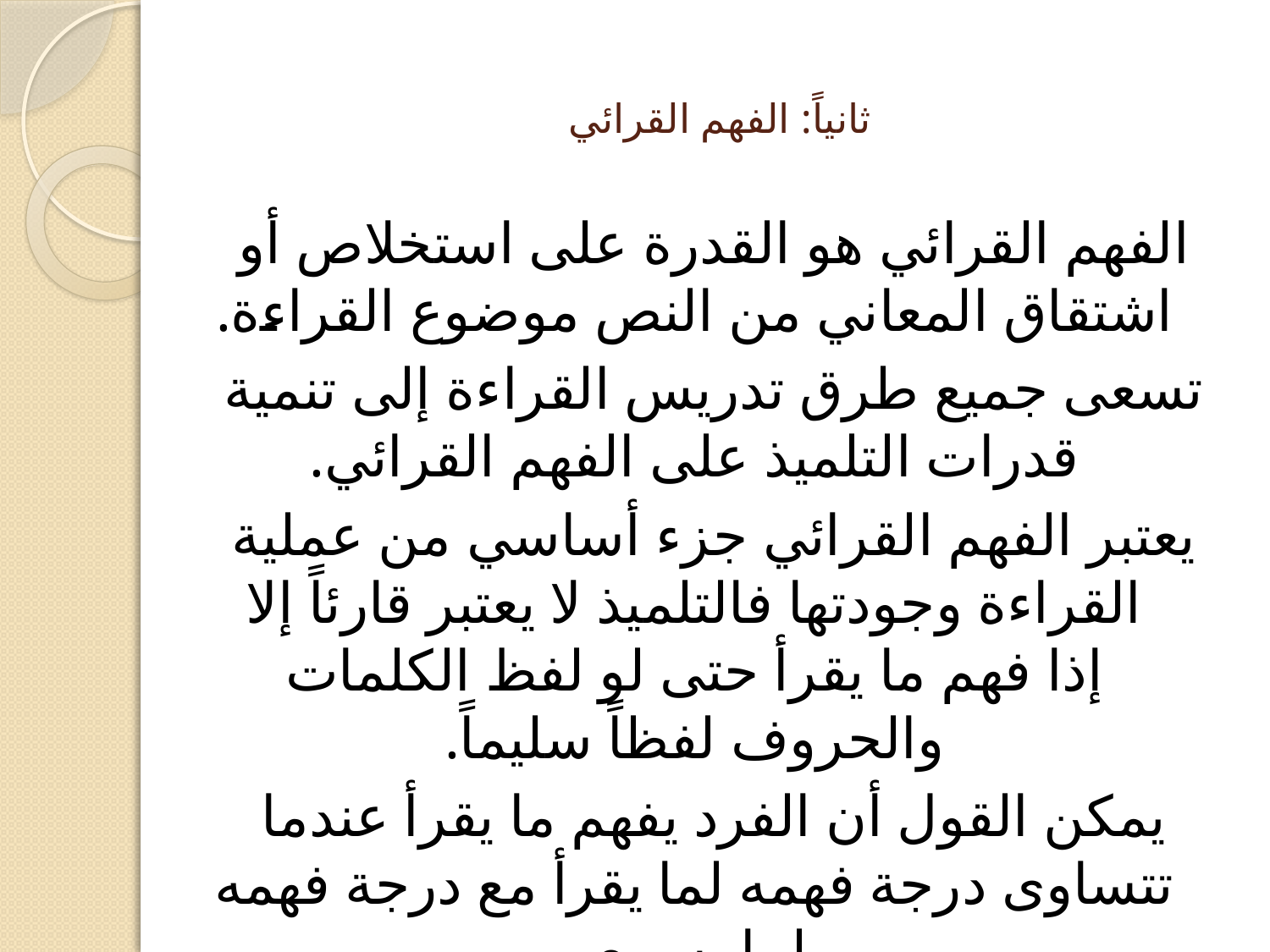

# ثانياً: الفهم القرائي
الفهم القرائي هو القدرة على استخلاص أو اشتقاق المعاني من النص موضوع القراءة.
تسعى جميع طرق تدريس القراءة إلى تنمية قدرات التلميذ على الفهم القرائي.
يعتبر الفهم القرائي جزء أساسي من عملية القراءة وجودتها فالتلميذ لا يعتبر قارئاً إلا إذا فهم ما يقرأ حتى لو لفظ الكلمات والحروف لفظاً سليماً.
يمكن القول أن الفرد يفهم ما يقرأ عندما تتساوى درجة فهمه لما يقرأ مع درجة فهمه لما يسمع.